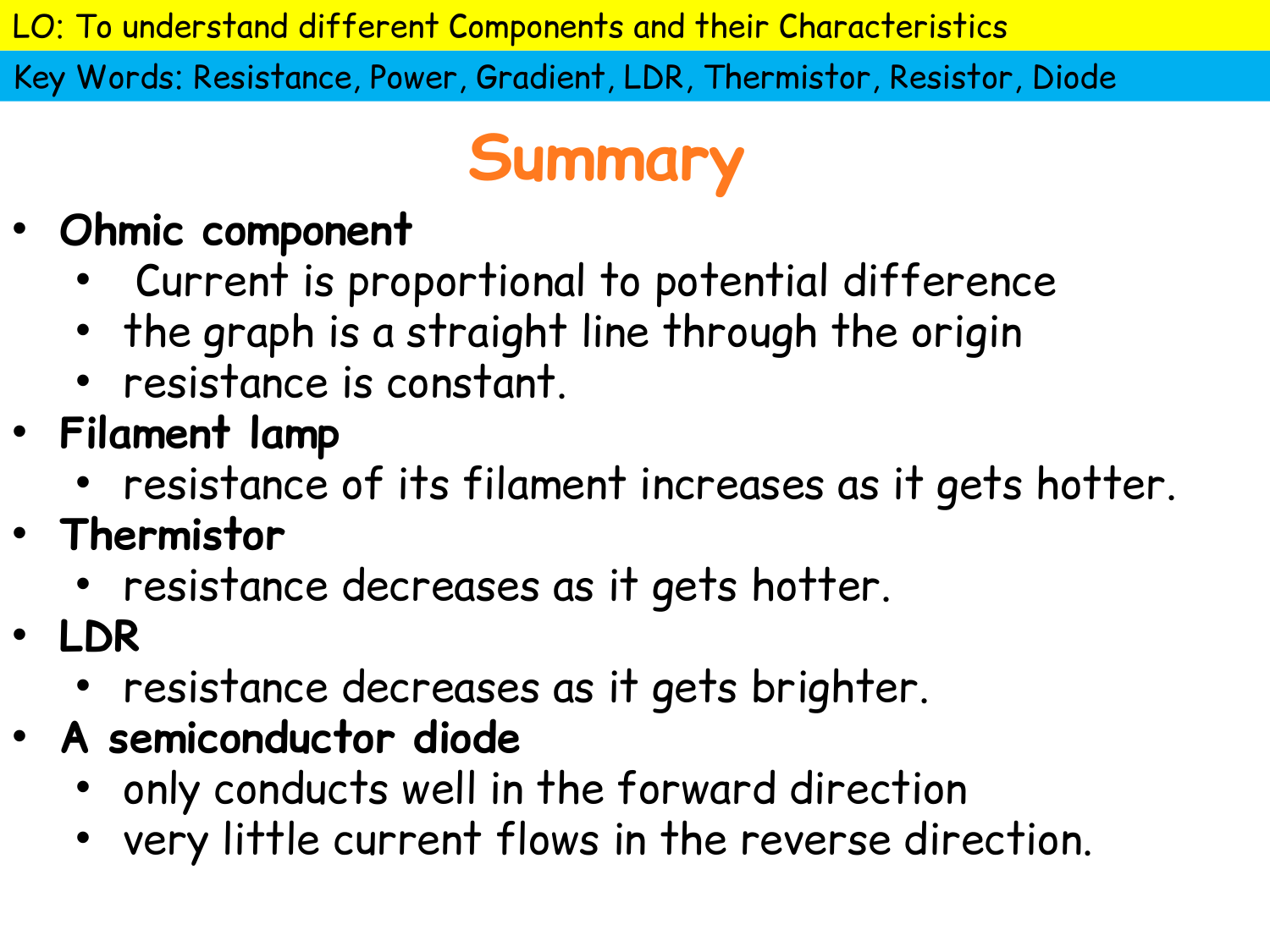

Summary
Ohmic component
 Current is proportional to potential difference
the graph is a straight line through the origin
resistance is constant.
Filament lamp
resistance of its filament increases as it gets hotter.
Thermistor
resistance decreases as it gets hotter.
LDR
resistance decreases as it gets brighter.
A semiconductor diode
only conducts well in the forward direction
very little current flows in the reverse direction.